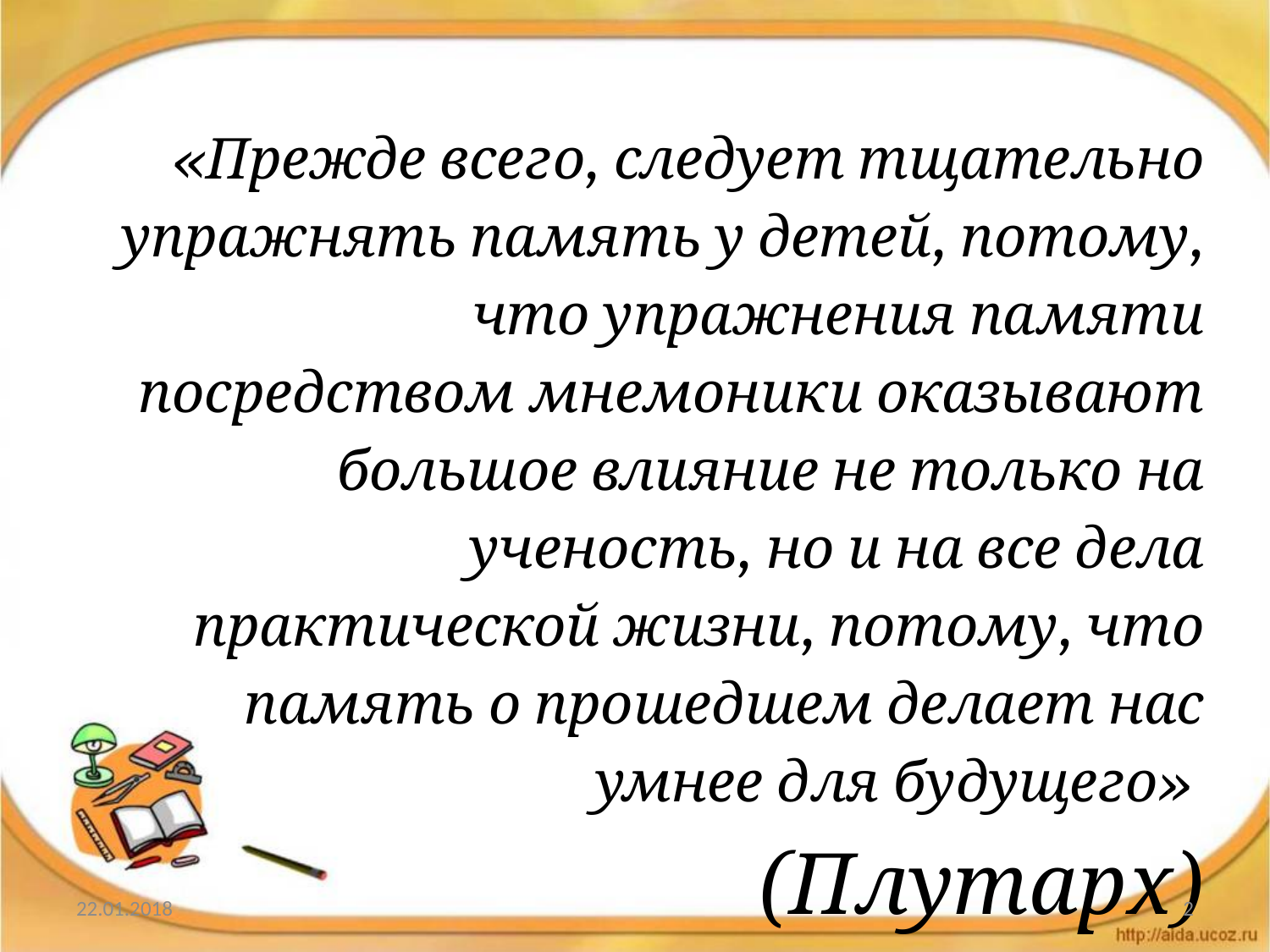

«Прежде всего, следует тщательно упражнять память у детей, потому, что упражнения памяти посредством мнемоники оказывают большое влияние не только на ученость, но и на все дела практической жизни, потому, что память о прошедшем делает нас умнее для будущего»
(Плутарх)
22.01.2018
2